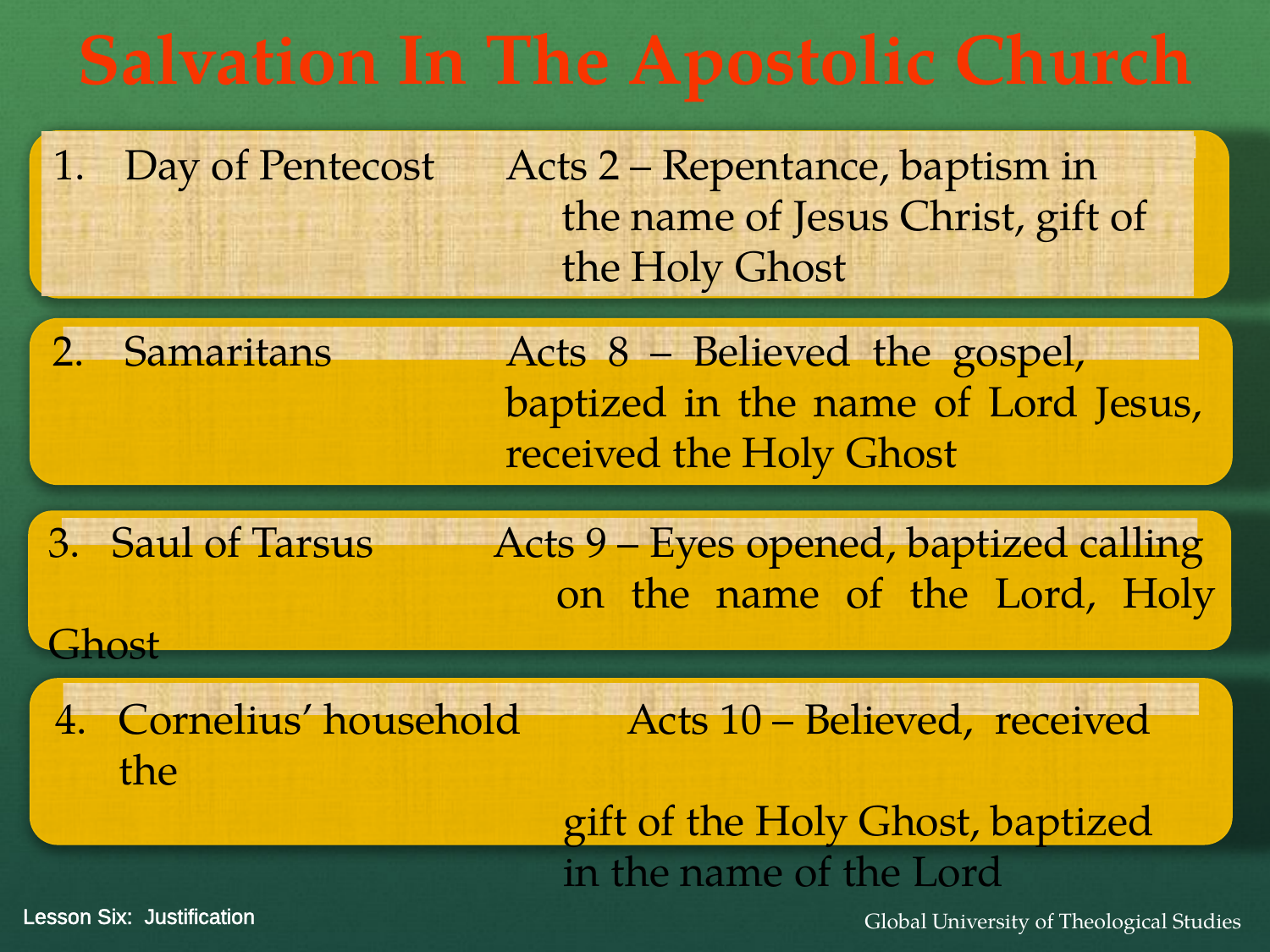

Salvation In The Apostolic Church

Day of Pentecost	Acts 2 – Repentance, baptism in
				the name of Jesus Christ, gift of
 				the Holy Ghost

Samaritans		Acts 8 – Believed the gospel, 				baptized in the name of Lord Jesus, 			received the Holy Ghost

Saul of Tarsus        	Acts 9 – Eyes opened, baptized calling
				on the name of the Lord, Holy Ghost

Cornelius’ household	Acts 10 – Believed,  received the
				gift of the Holy Ghost, baptized
				in the name of the Lord
Global University of Theological Studies
Lesson Six:  Justification